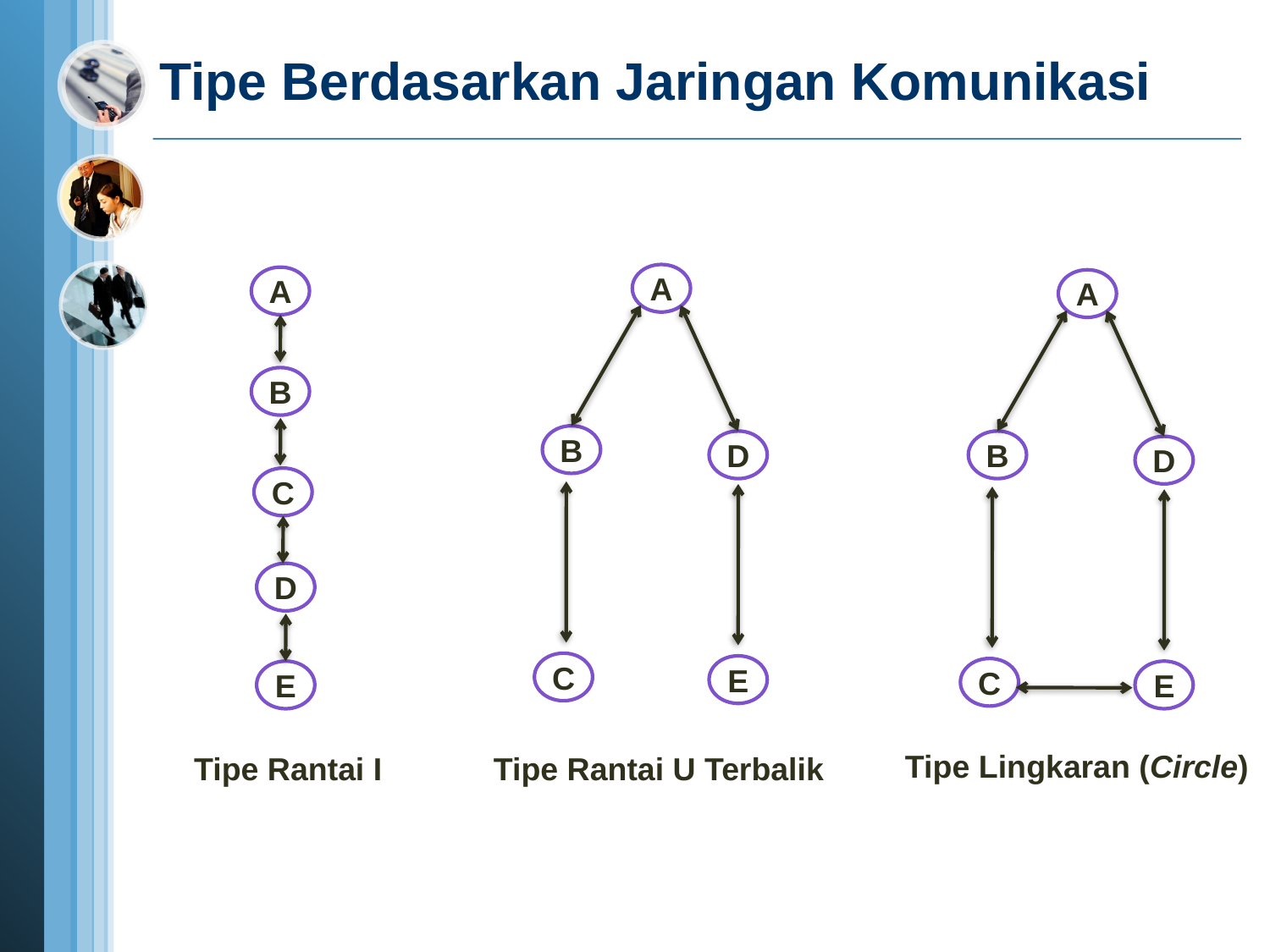

# Tipe Berdasarkan Jaringan Komunikasi
A
A
A
B
B
D
B
D
C
D
C
E
C
E
E
Tipe Lingkaran (Circle)
Tipe Rantai I
Tipe Rantai U Terbalik